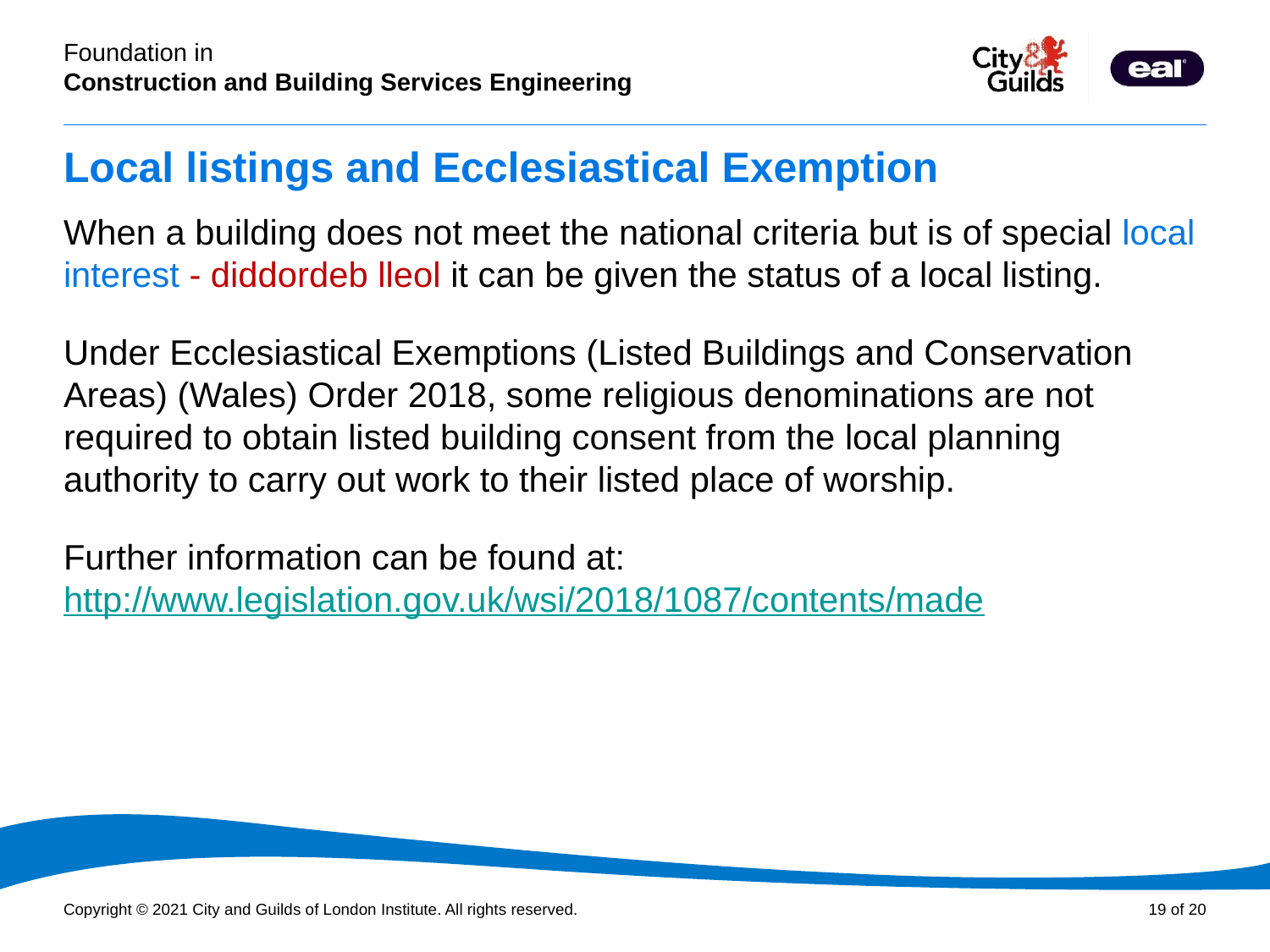

# Local listings and Ecclesiastical Exemption
When a building does not meet the national criteria but is of special local  interest - diddordeb lleol it can be given the status of a local listing.
Under Ecclesiastical Exemptions (Listed Buildings and Conservation Areas) (Wales) Order 2018, some religious denominations are not required to obtain listed building consent from the local planning authority to carry out work to their listed place of worship.
Further information can be found at: http://www.legislation.gov.uk/wsi/2018/1087/contents/made